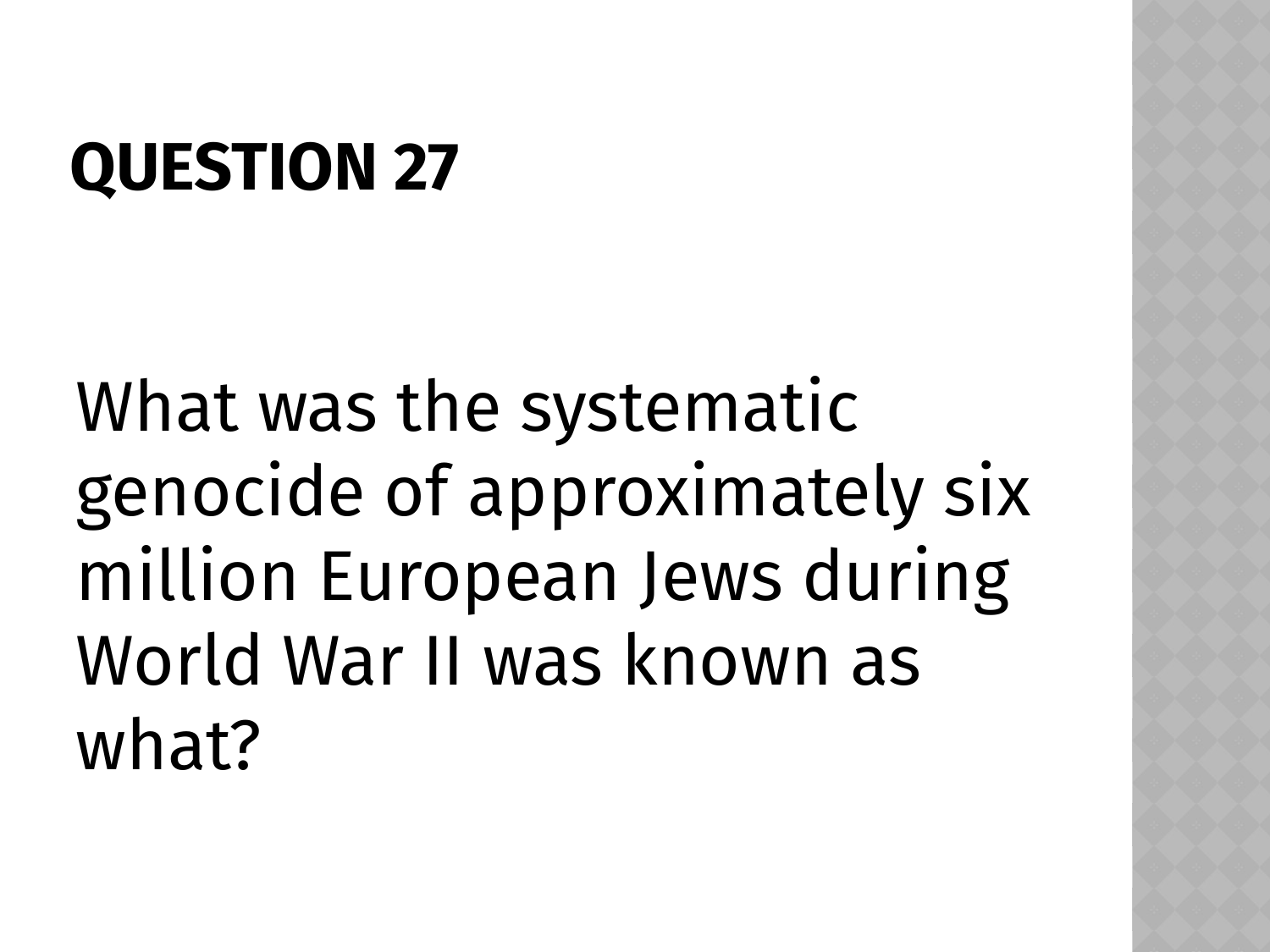

# Question 27

What was the systematic genocide of approximately six million European Jews during World War II was known as what?